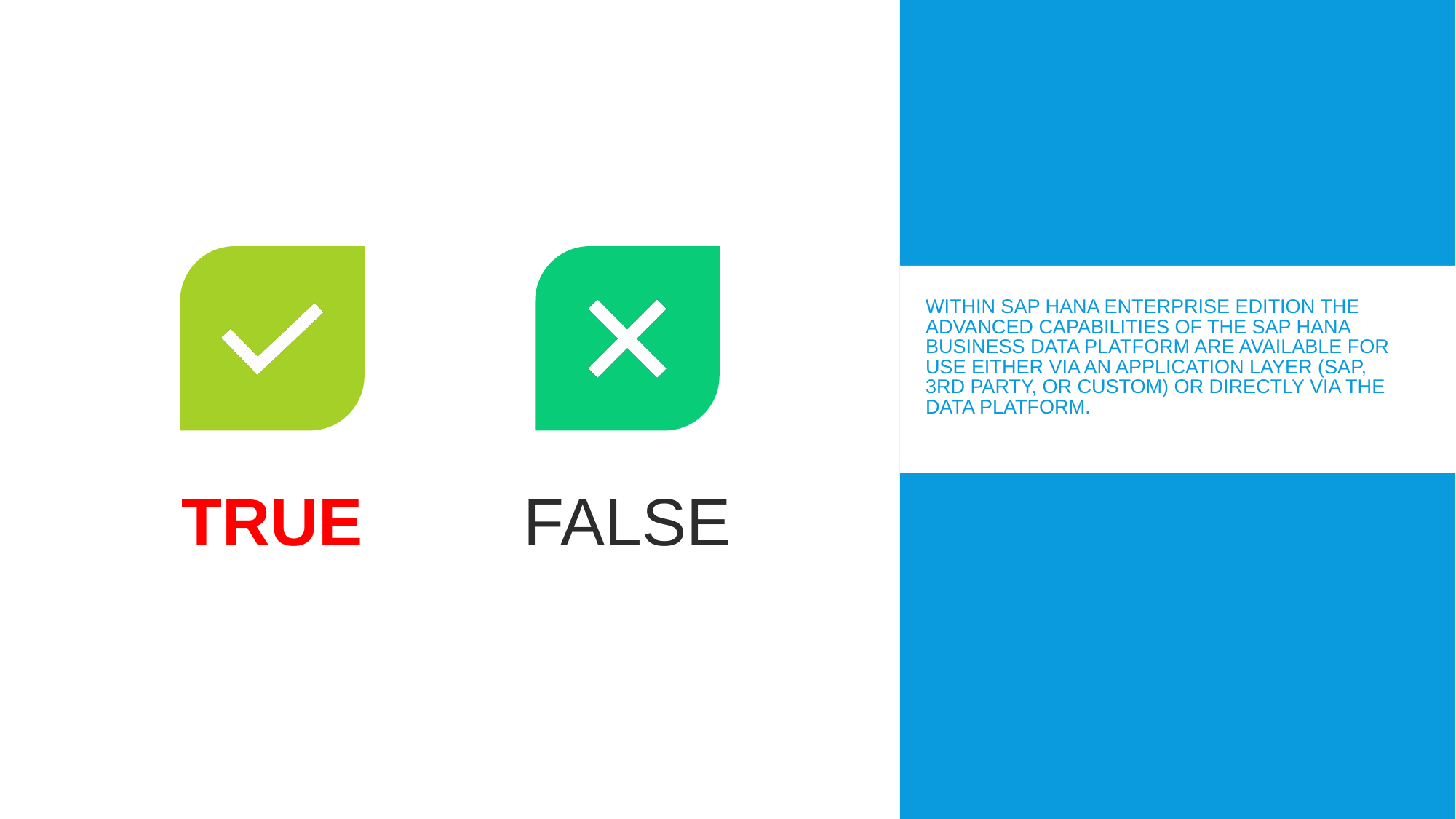

True
False

# Within SAP HANA Enterprise Edition the advanced capabilities of the SAP HANA business data platform are available for use either via an application layer (SAP, 3rd Party, or Custom) or directly via the data platform.